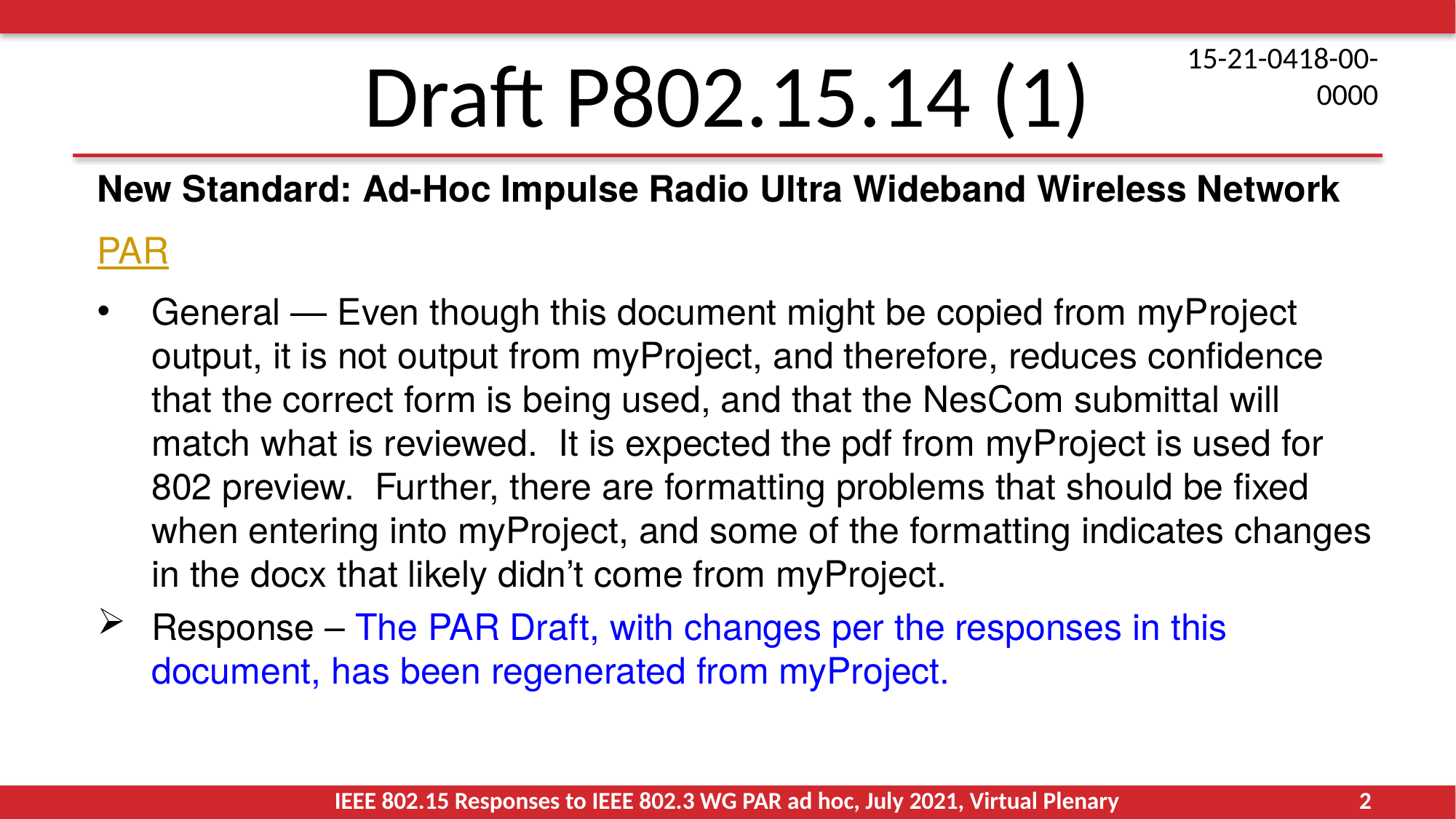

# Draft P802.15.14 (1)
New Standard: Ad-Hoc Impulse Radio Ultra Wideband Wireless Network
PAR
General — Even though this document might be copied from myProject output, it is not output from myProject, and therefore, reduces confidence that the correct form is being used, and that the NesCom submittal will match what is reviewed.  It is expected the pdf from myProject is used for 802 preview.  Further, there are formatting problems that should be fixed when entering into myProject, and some of the formatting indicates changes in the docx that likely didn’t come from myProject.
Response – The PAR Draft, with changes per the responses in this document, has been regenerated from myProject.
IEEE 802.15 Responses to IEEE 802.3 WG PAR ad hoc, July 2021, Virtual Plenary
2